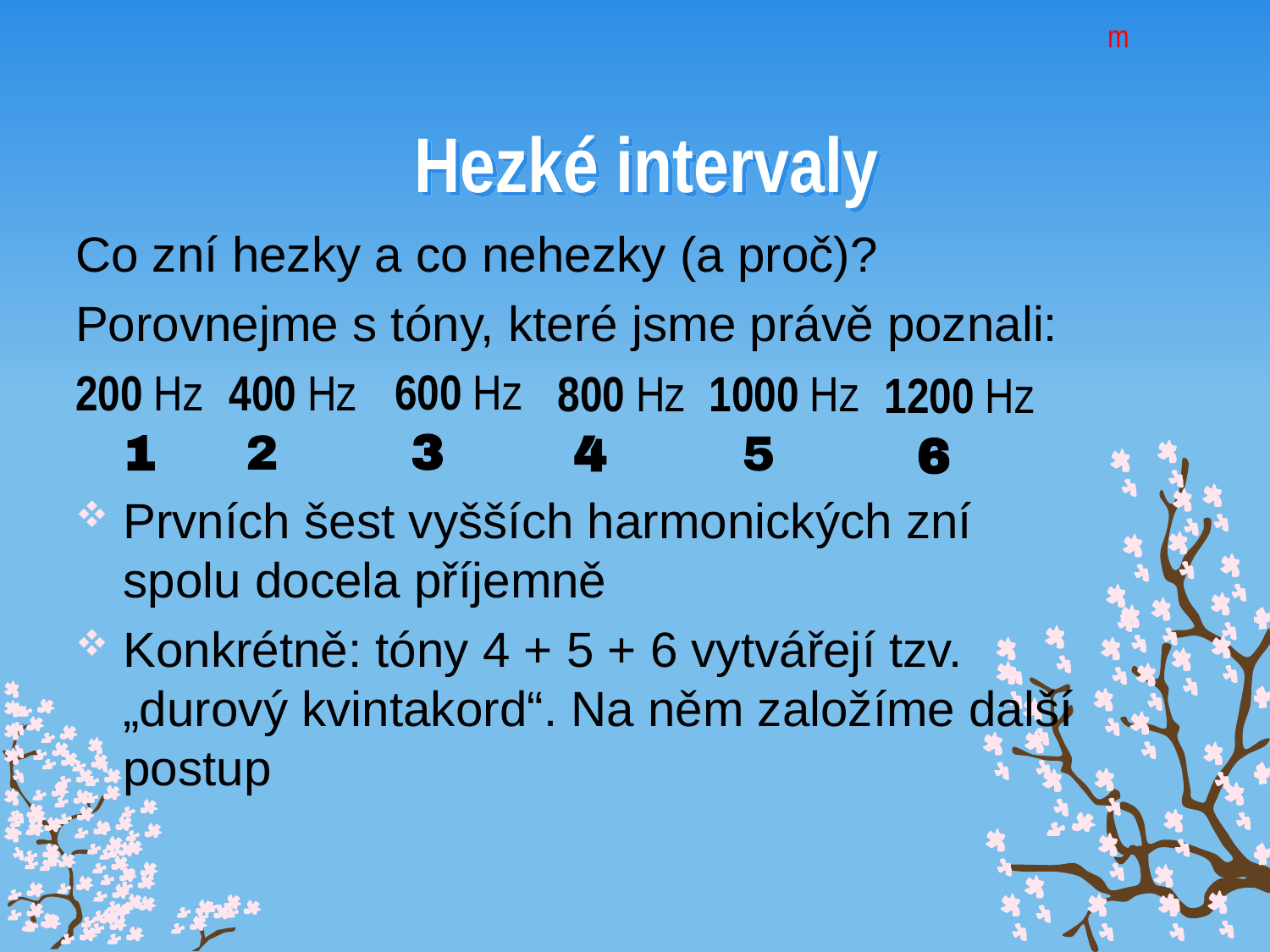

m
# Hezké intervaly
Co zní hezky a co nehezky (a proč)?
Porovnejme s tóny, které jsme právě poznali:
200 Hz
1
Prvních šest vyšších harmonických zní spolu docela příjemně
Konkrétně: tóny 4 + 5 + 6 vytvářejí tzv. „durový kvintakord“. Na něm založíme další postup

600 Hz
 3
400 Hz
 2
800 Hz
 4
1000 Hz
  5
1200 Hz
  6